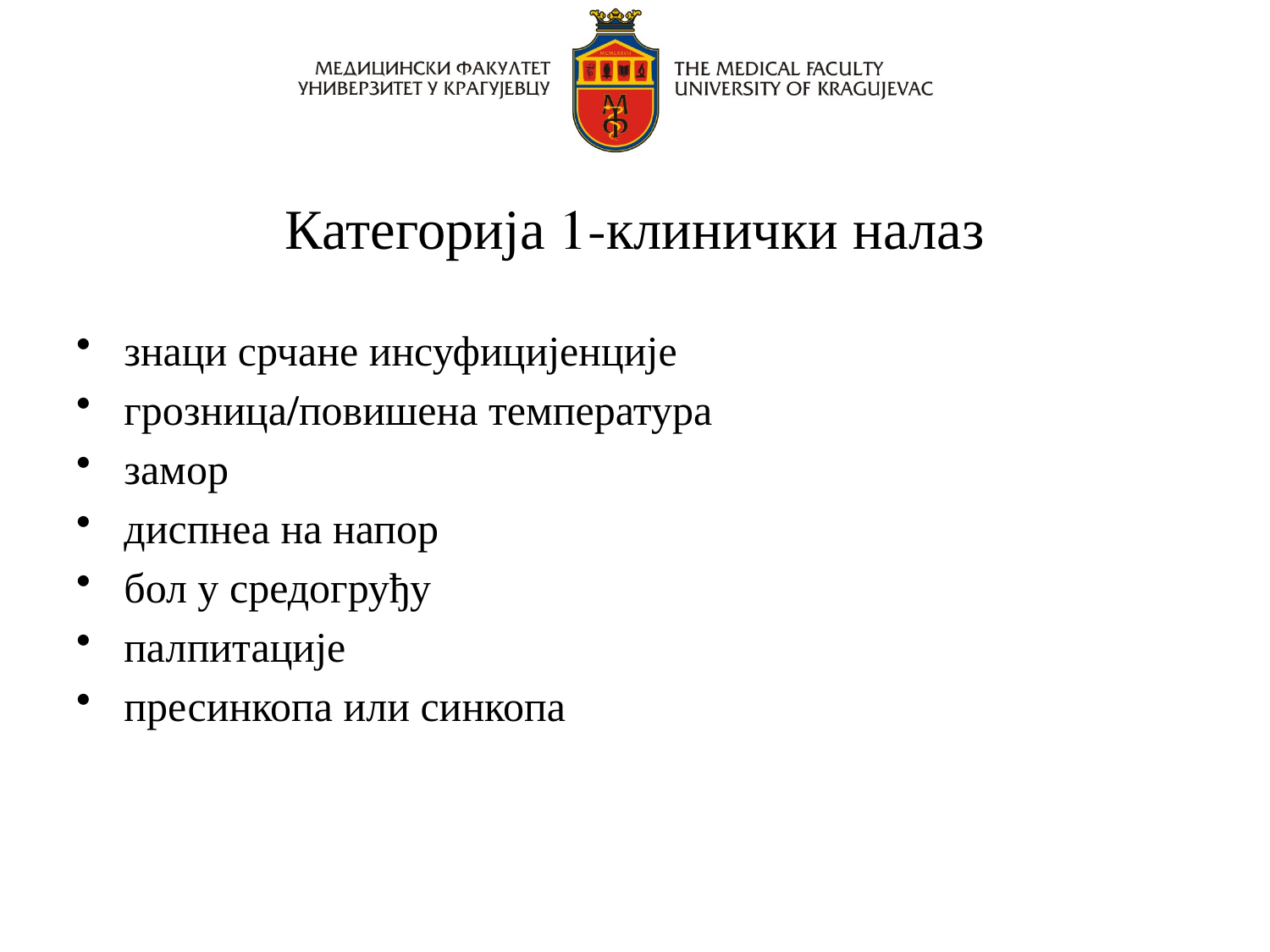

# Категорија 1-клинички налаз
знаци срчане инсуфицијенције
грозница/повишена температура
замор
диспнеа на напор
бол у средогруђу
палпитације
пресинкопа или синкопа